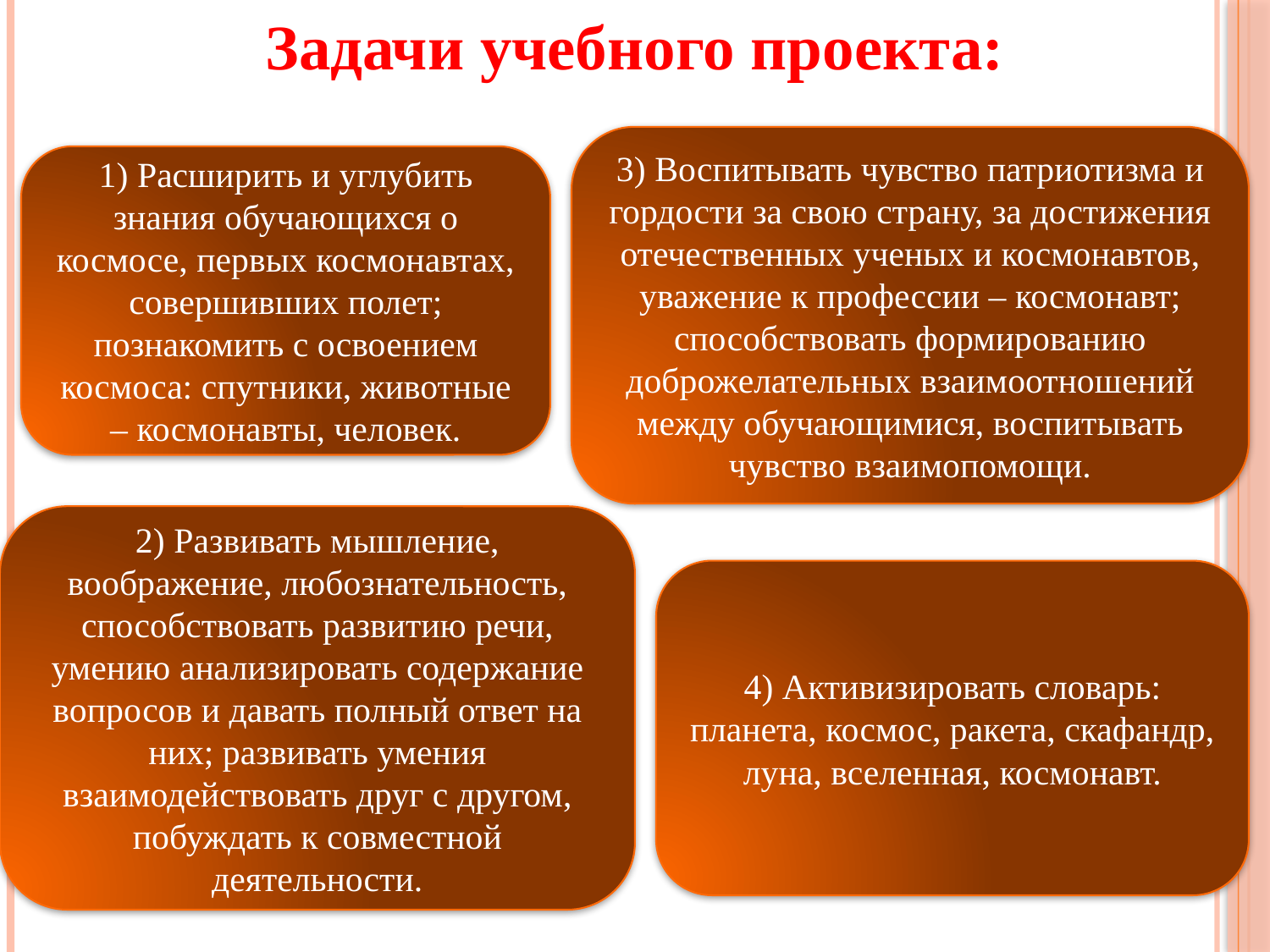

Задачи учебного проекта:
3) Воспитывать чувство патриотизма и гордости за свою страну, за достижения отечественных ученых и космонавтов, уважение к профессии – космонавт; способствовать формированию доброжелательных взаимоотношений между обучающимися, воспитывать чувство взаимопомощи.
1) Расширить и углубить знания обучающихся о космосе, первых космонавтах, совершивших полет; познакомить с освоением космоса: спутники, животные – космонавты, человек.
2) Развивать мышление, воображение, любознательность, способствовать развитию речи, умению анализировать содержание вопросов и давать полный ответ на них; развивать умения взаимодействовать друг с другом, побуждать к совместной деятельности.
4) Активизировать словарь: планета, космос, ракета, скафандр, луна, вселенная, космонавт.